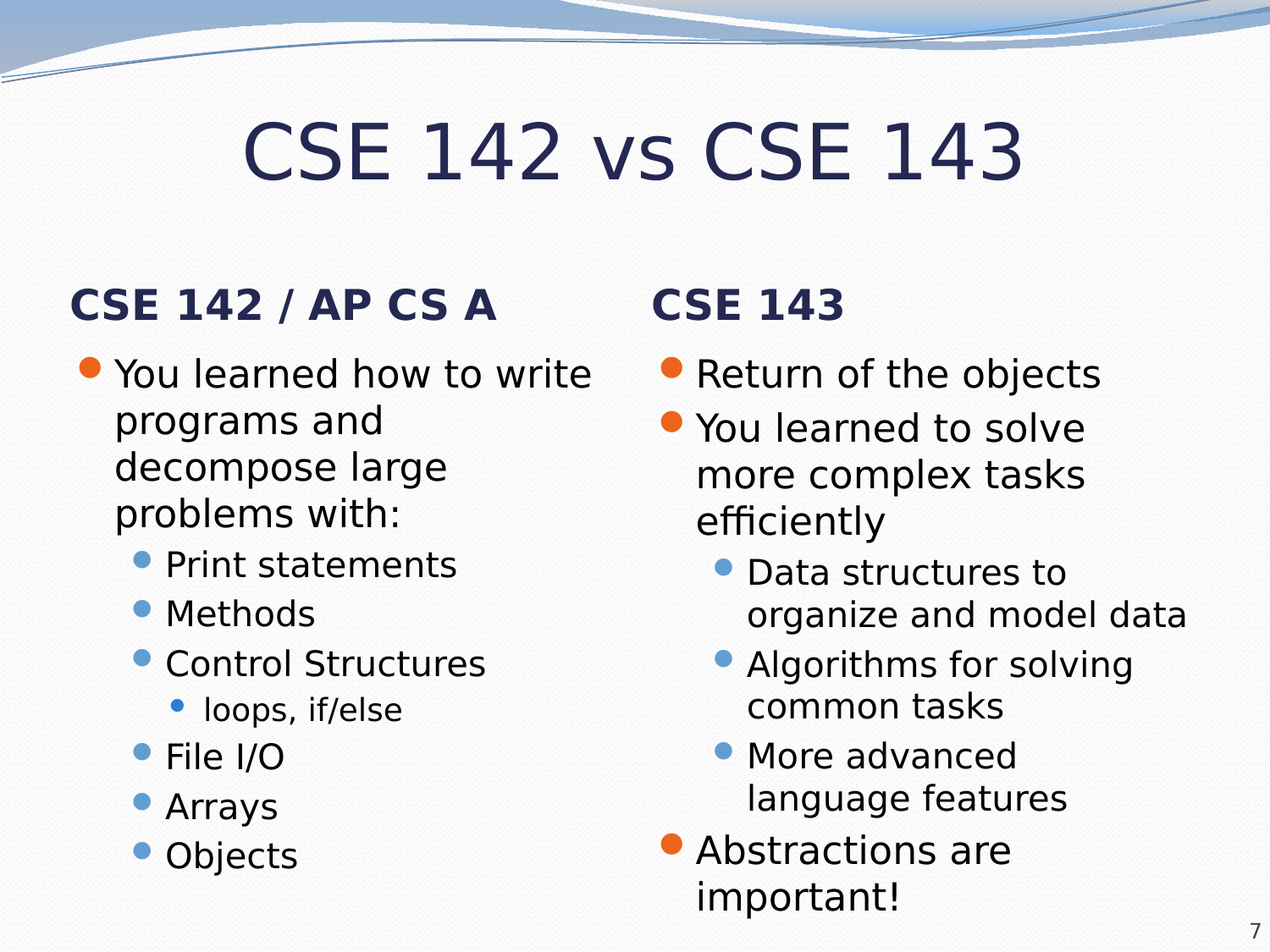

# CSE 142 vs CSE 143
CSE 142 / AP CS A
CSE 143
You learned how to write programs and decompose large problems with:
Print statements
Methods
Control Structures
loops, if/else
File I/O
Arrays
Objects
Return of the objects
You learned to solve more complex tasks efficiently
Data structures to organize and model data
Algorithms for solving common tasks
More advanced language features
Abstractions are important!